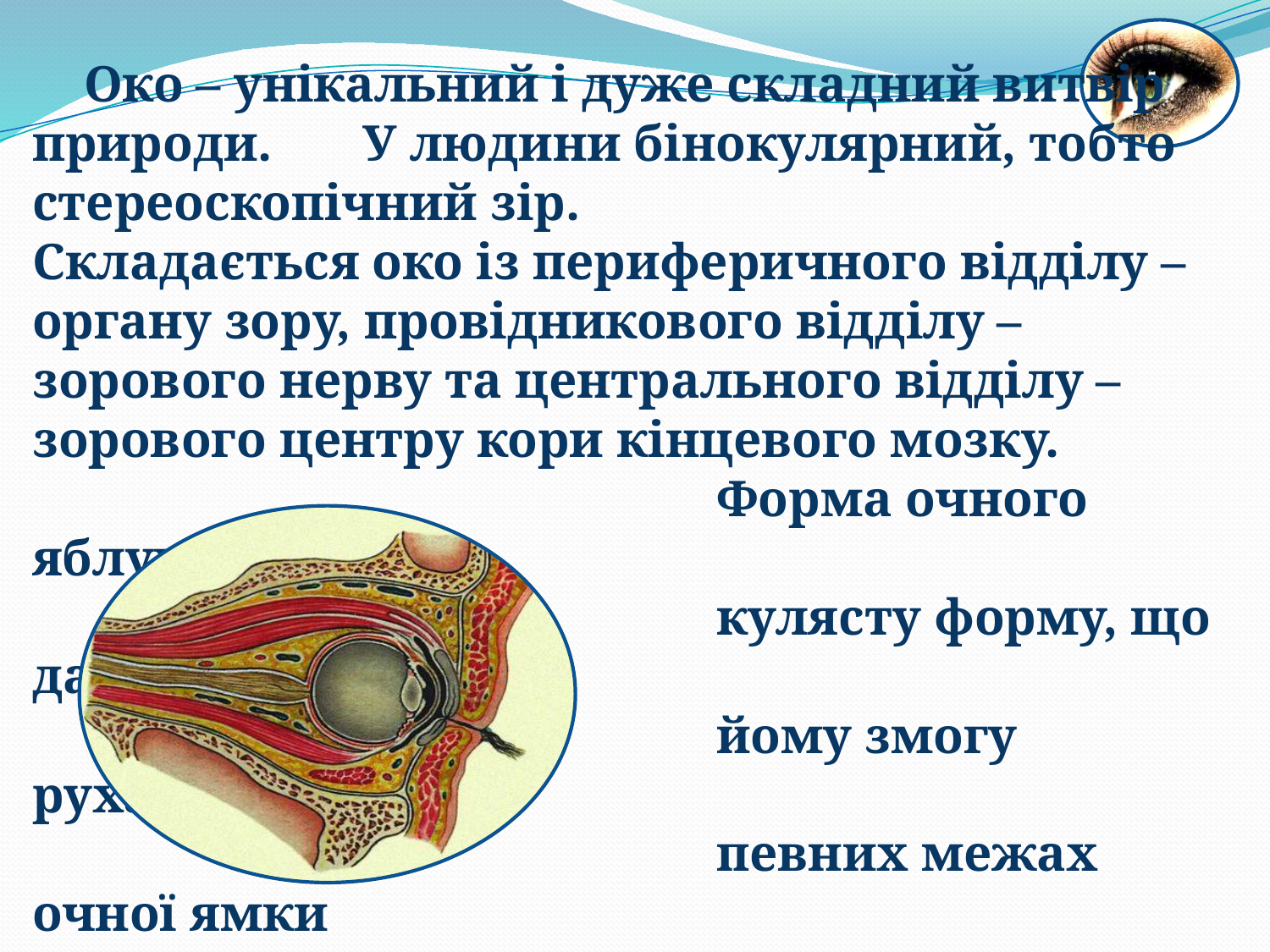

Око – унікальний і дуже складний витвір природи.       У людини бінокулярний, тобто стереоскопічний зір.
Складається око із периферичного відділу – органу зору, провідникового відділу – зорового нерву та центрального відділу – зорового центру кори кінцевого мозку.
                                                     Форма очного яблука має
                                                     кулясту форму, що дає
                                                     йому змогу рухатися в
                                                     певних межах очної ямки
                                                                                       черепа.